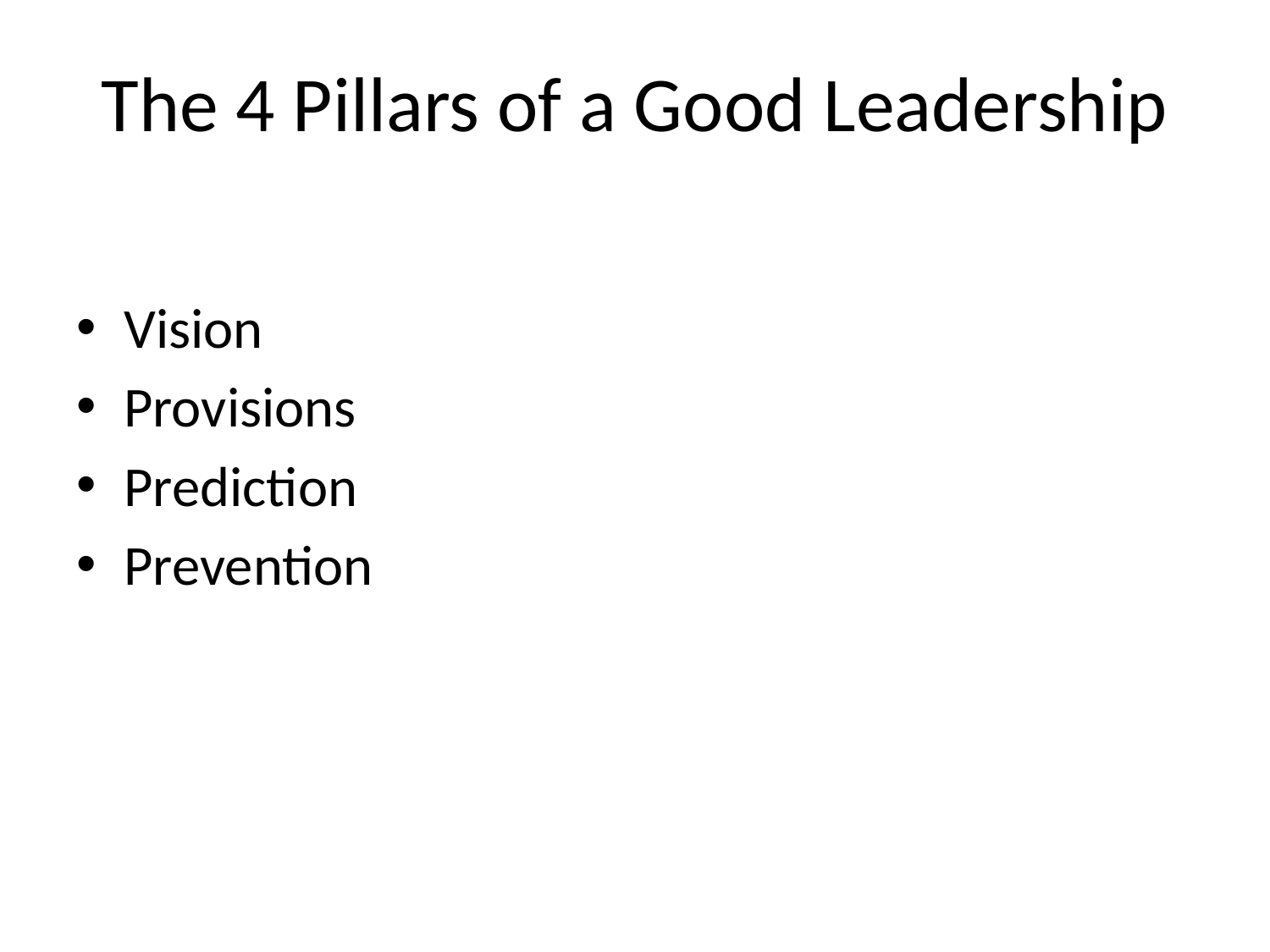

# The 4 Pillars of a Good Leadership
Vision
Provisions
Prediction
Prevention